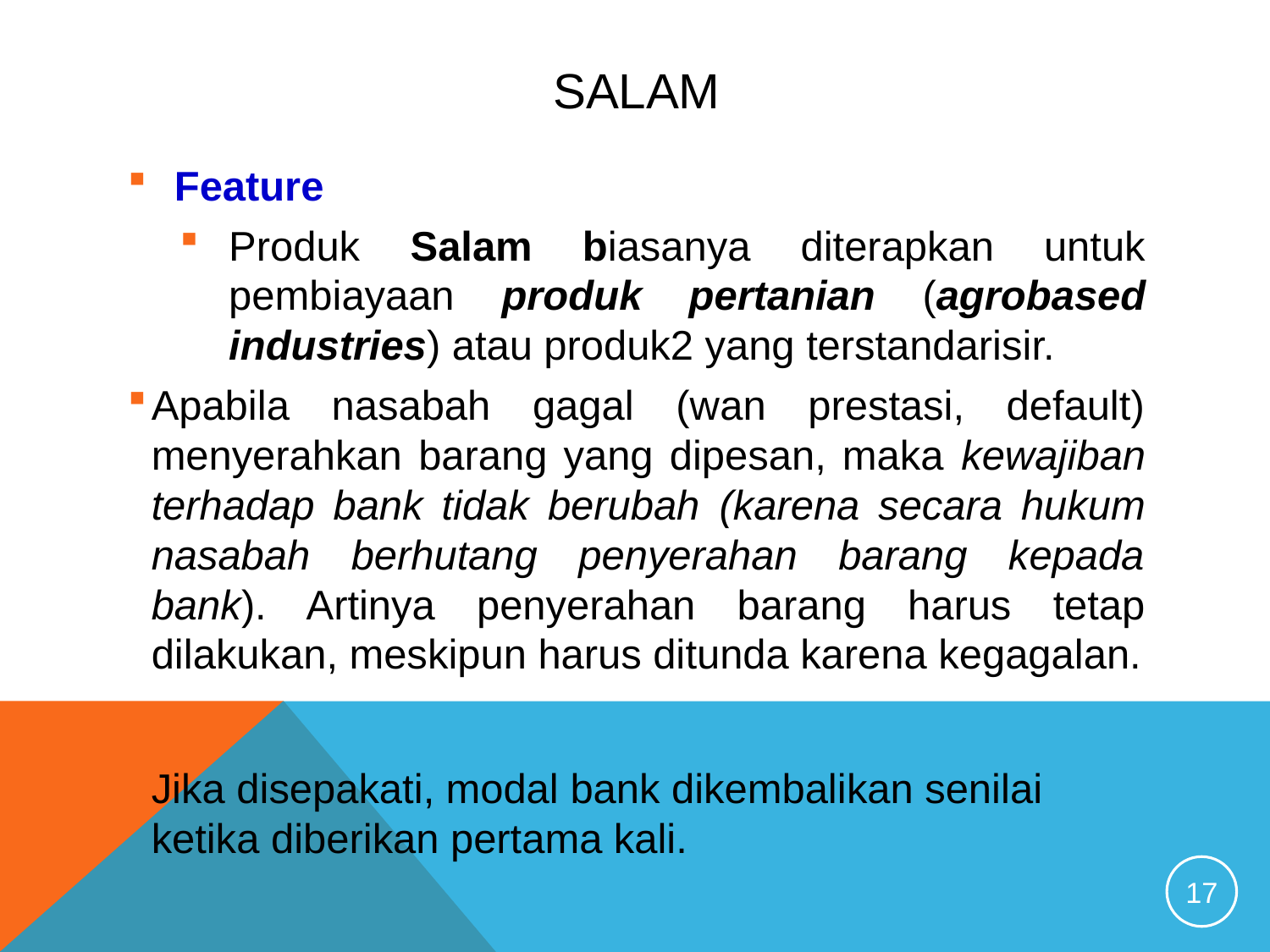

# SALAM
Feature
Produk Salam biasanya diterapkan untuk pembiayaan produk pertanian (agrobased industries) atau produk2 yang terstandarisir.
Apabila nasabah gagal (wan prestasi, default) menyerahkan barang yang dipesan, maka kewajiban terhadap bank tidak berubah (karena secara hukum nasabah berhutang penyerahan barang kepada bank). Artinya penyerahan barang harus tetap dilakukan, meskipun harus ditunda karena kegagalan.

Jika disepakati, modal bank dikembalikan senilai ketika diberikan pertama kali.

17